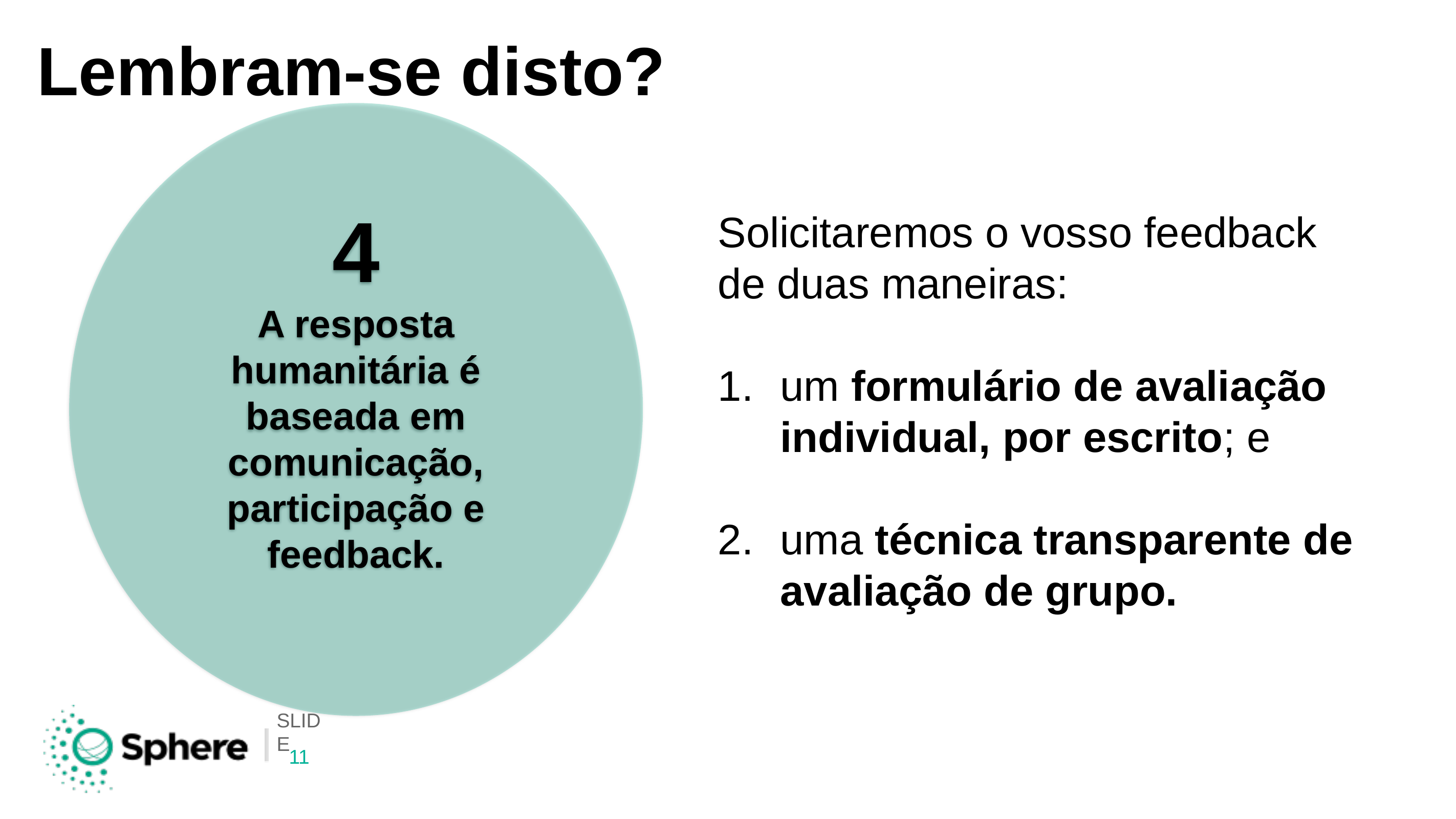

# Lembram-se disto?
4
A resposta humanitária é baseada em comunicação, participação e feedback.

Solicitaremos o vosso feedback de duas maneiras:

um formulário de avaliação individual, por escrito; e

uma técnica transparente de avaliação de grupo.
11